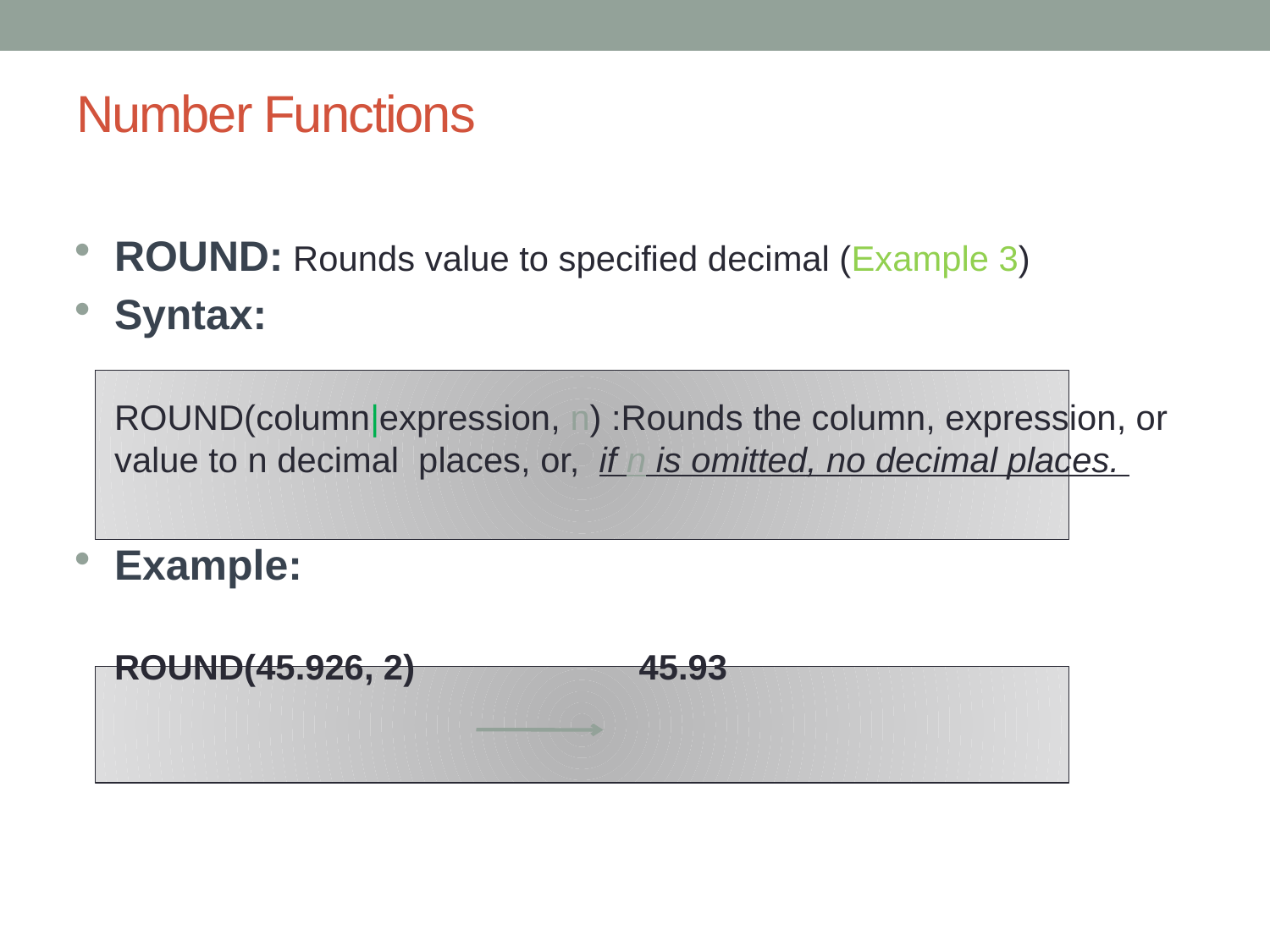

# Number Functions
ROUND: Rounds value to specified decimal (Example 3)
Syntax:

	ROUND(column|expression, n) :Rounds the column, expression, or value to n decimal  places, or,  if n is omitted, no decimal places.

Example:

	ROUND(45.926, 2)                       45.93